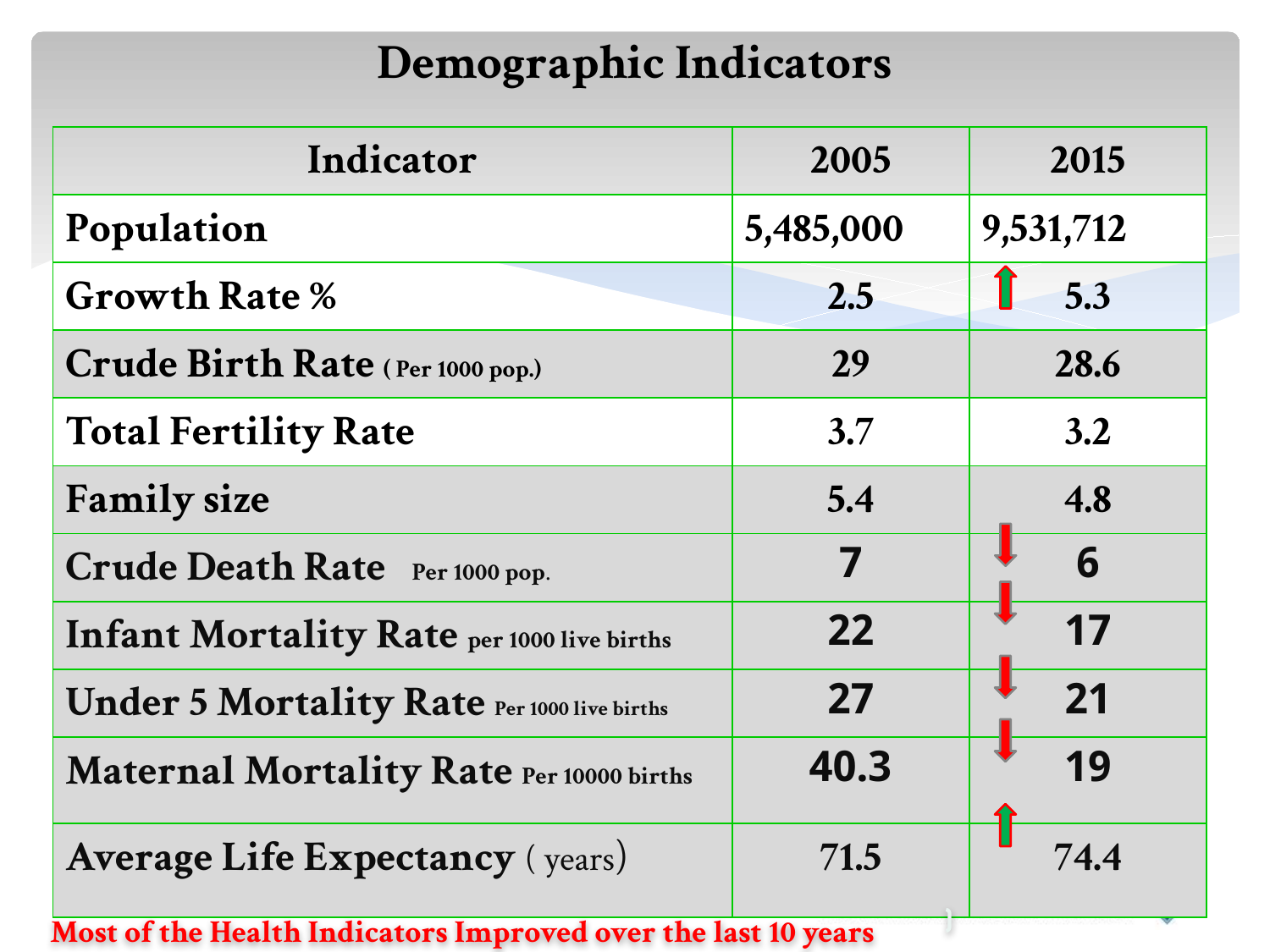

# Demographic Indicators
| Indicator | 2005 | 2015 |
| --- | --- | --- |
| Population | 5,485,000 | 9,531,712 |
| Growth Rate % | 2.5 | 5.3 |
| Crude Birth Rate ( Per 1000 pop.) | 29 | 28.6 |
| Total Fertility Rate | 3.7 | 3.2 |
| Family size | 5.4 | 4.8 |
| Crude Death Rate Per 1000 pop. | 7 | 6 |
| Infant Mortality Rate per 1000 live births | 22 | 17 |
| Under 5 Mortality Rate Per 1000 live births | 27 | 21 |
| Maternal Mortality Rate Per 10000 births | 40.3 | 19 |
| Average Life Expectancy ( years) | 71.5 | 74.4 |

Most of the Health Indicators Improved over the last 10 years